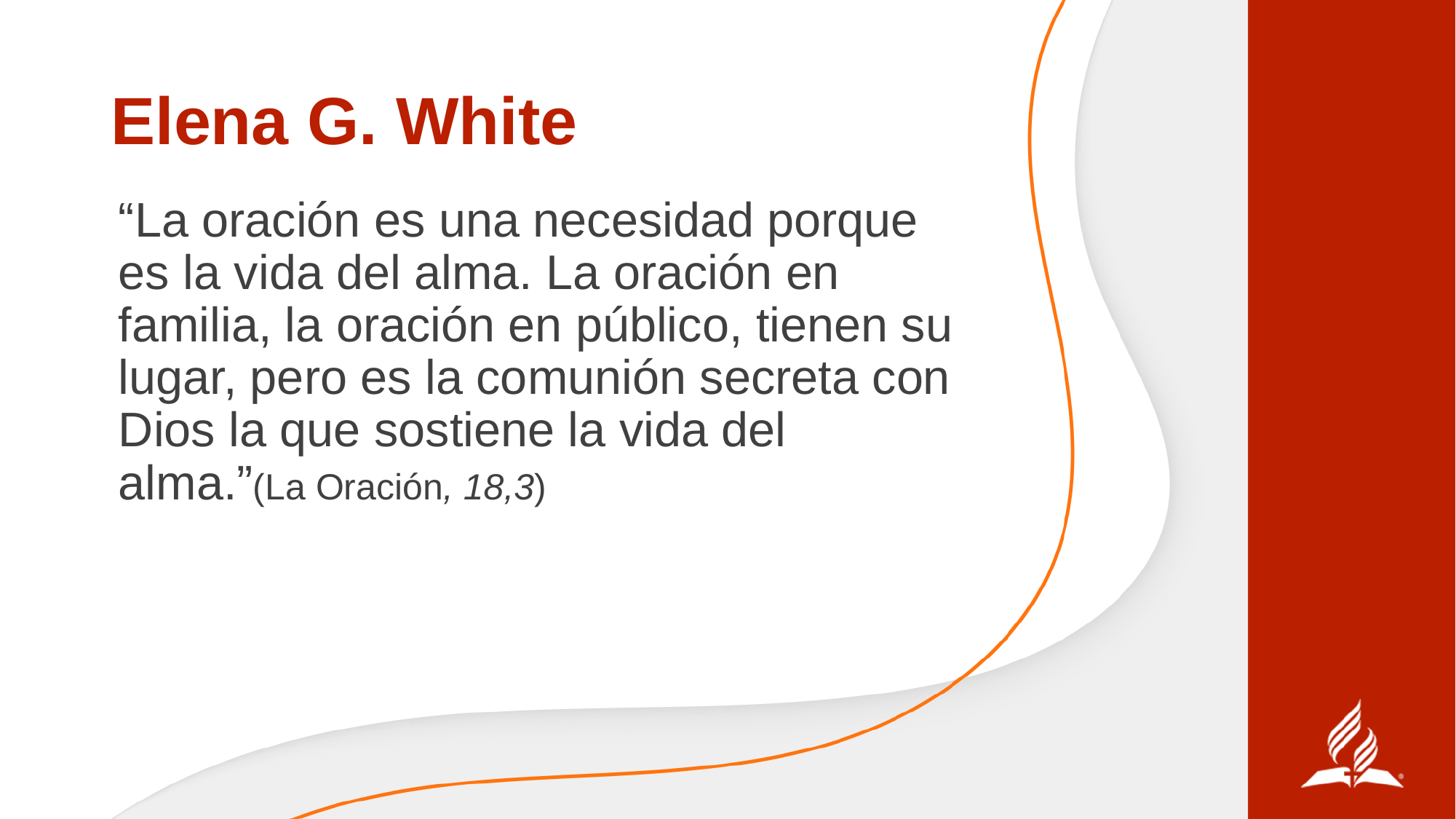

# Elena G. White
“La oración es una necesidad porque es la vida del alma. La oración en familia, la oración en público, tienen su lugar, pero es la comunión secreta con Dios la que sostiene la vida del alma.”(La Oración, 18,3)